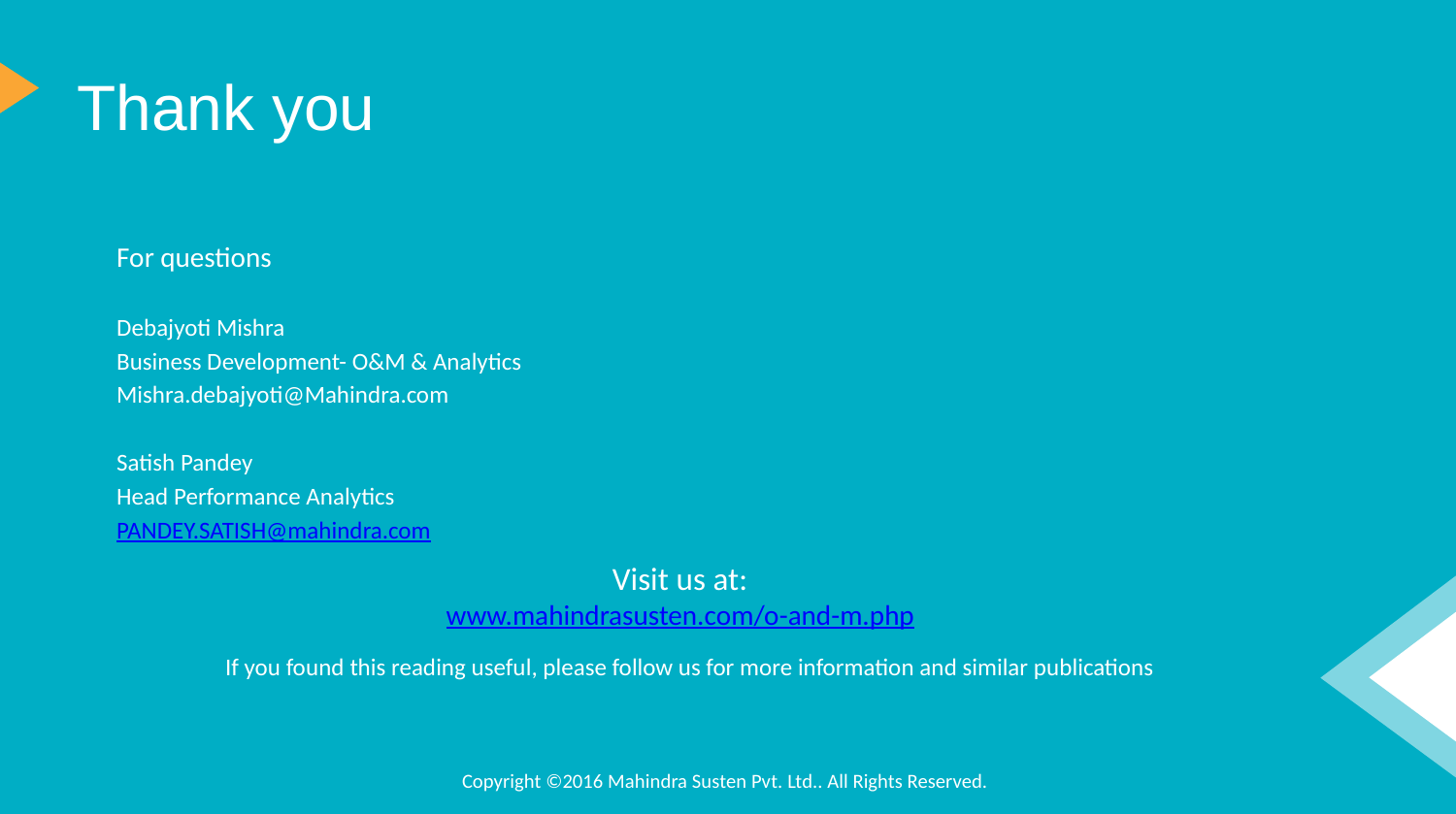

Thank you

For questions

Debajyoti Mishra
Business Development- O&M & Analytics
Mishra.debajyoti@Mahindra.com

Satish Pandey
Head Performance Analytics
PANDEY.SATISH@mahindra.com

Visit us at:
www.mahindrasusten.com/o-and-m.php
If you found this reading useful, please follow us for more information and similar publications

Copyright ©2016 Mahindra Susten Pvt. Ltd.. All Rights Reserved.